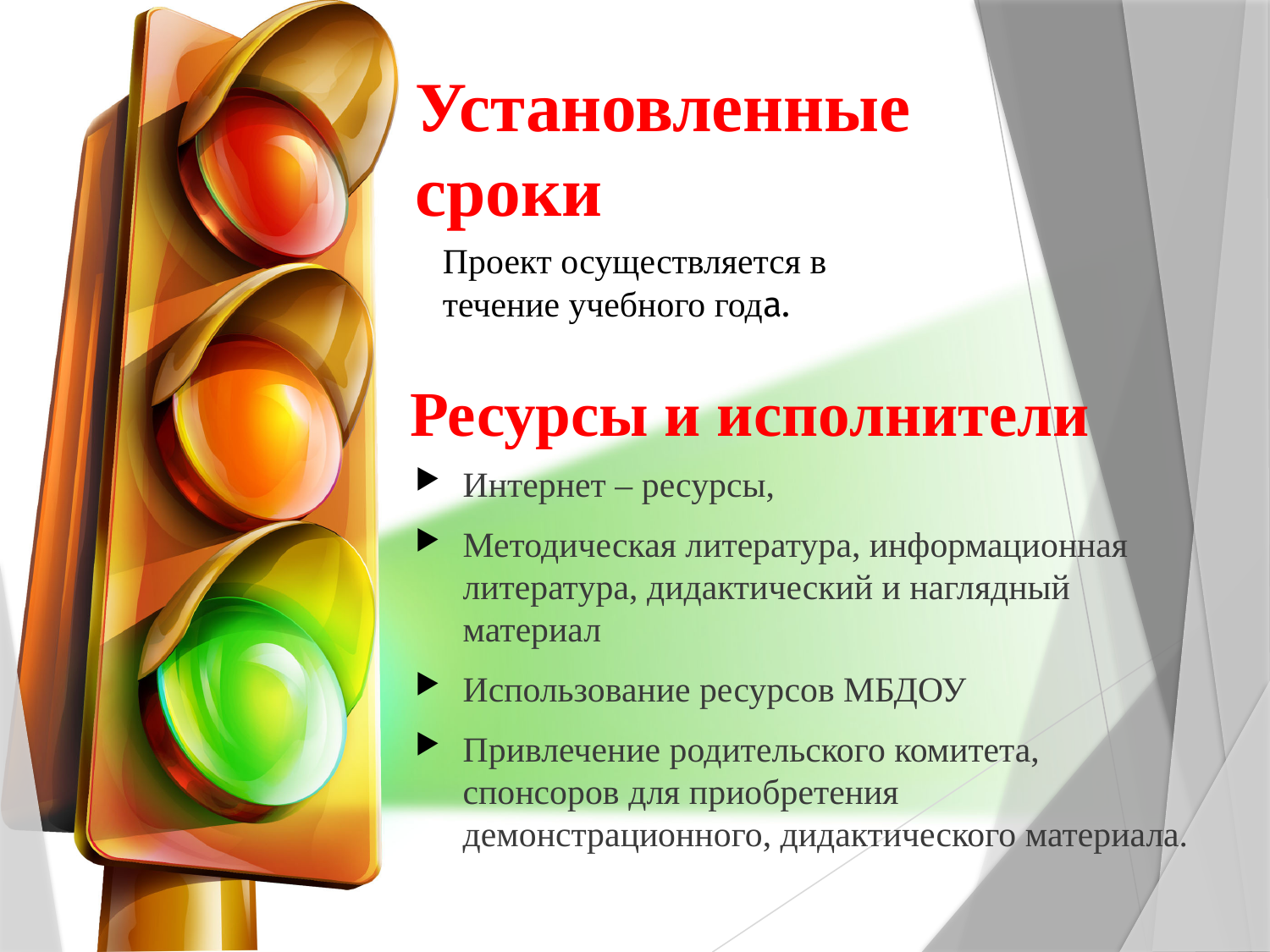

# Установленные сроки
Проект осуществляется в течение учебного года.
Ресурсы и исполнители
Интернет – ресурсы,
Методическая литература, информационная литература, дидактический и наглядный материал
Использование ресурсов МБДОУ
Привлечение родительского комитета, спонсоров для приобретения демонстрационного, дидактического материала.